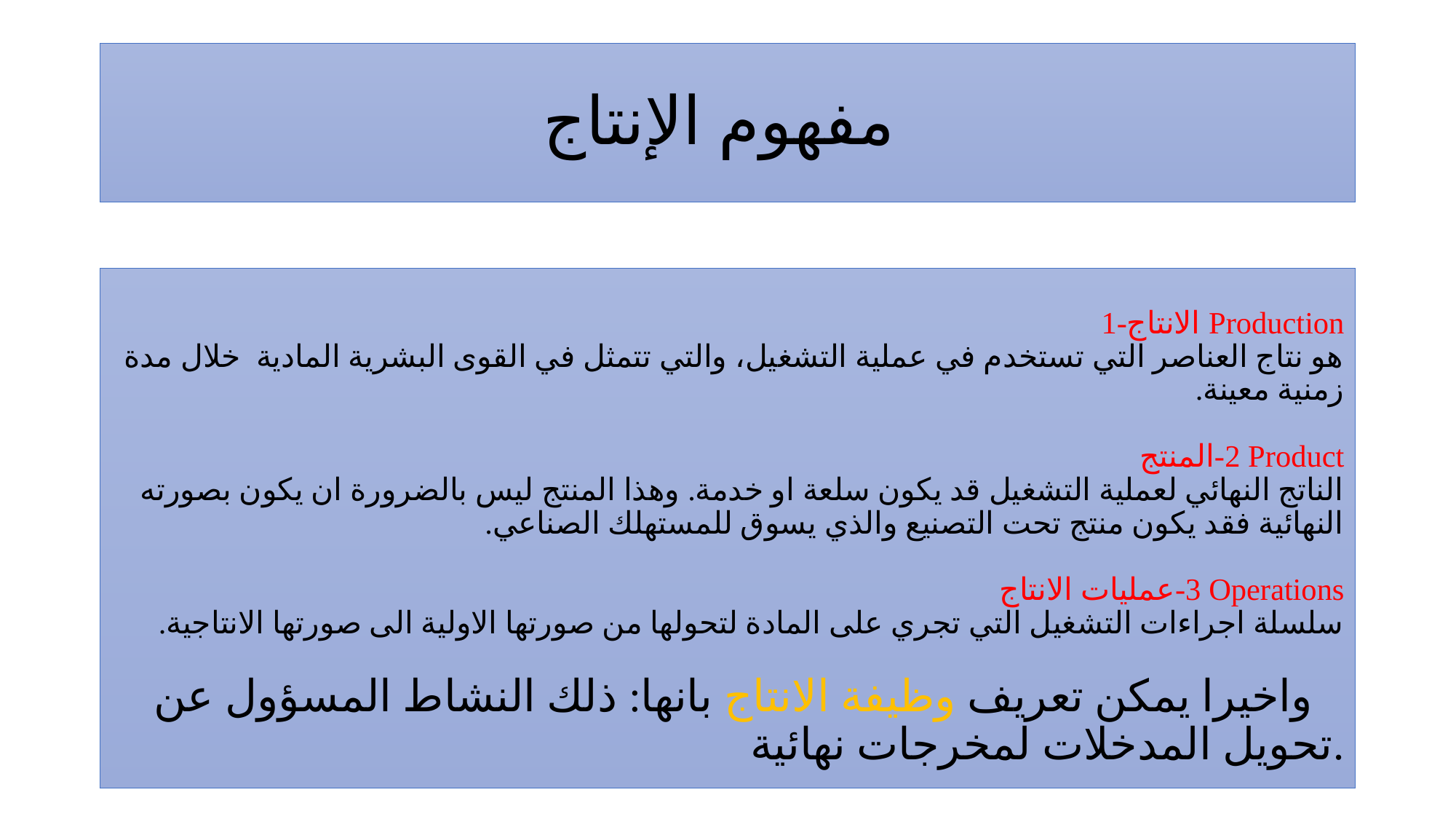

# مفهوم الإنتاج
1-الانتاج Production
هو نتاج العناصر التي تستخدم في عملية التشغيل، والتي تتمثل في القوى البشرية المادية  خلال مدة زمنية معينة.
2-المنتج Product
الناتج النهائي لعملية التشغيل قد يكون سلعة او خدمة. وهذا المنتج ليس بالضرورة ان يكون بصورته النهائية فقد يكون منتج تحت التصنيع والذي يسوق للمستهلك الصناعي.
3-عمليات الانتاج Operations
سلسلة اجراءات التشغيل التي تجري على المادة لتحولها من صورتها الاولية الى صورتها الانتاجية.
    واخيرا يمكن تعريف وظيفة الانتاج بانها: ذلك النشاط المسؤول عن تحويل المدخلات لمخرجات نهائية.